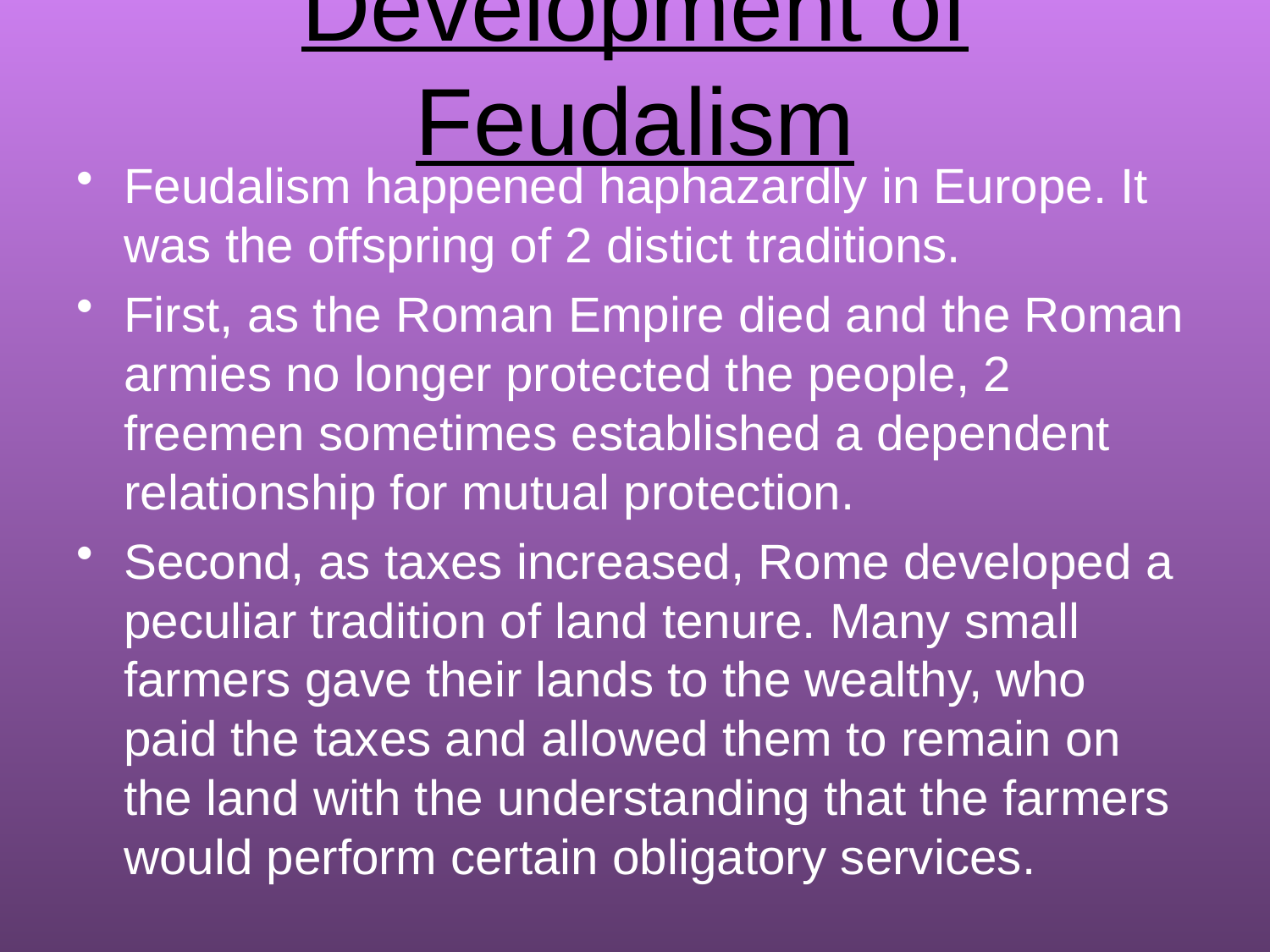

# Development of Feudalism
Feudalism happened haphazardly in Europe. It was the offspring of 2 distict traditions.
First, as the Roman Empire died and the Roman armies no longer protected the people, 2 freemen sometimes established a dependent relationship for mutual protection.
Second, as taxes increased, Rome developed a peculiar tradition of land tenure. Many small farmers gave their lands to the wealthy, who paid the taxes and allowed them to remain on the land with the understanding that the farmers would perform certain obligatory services.